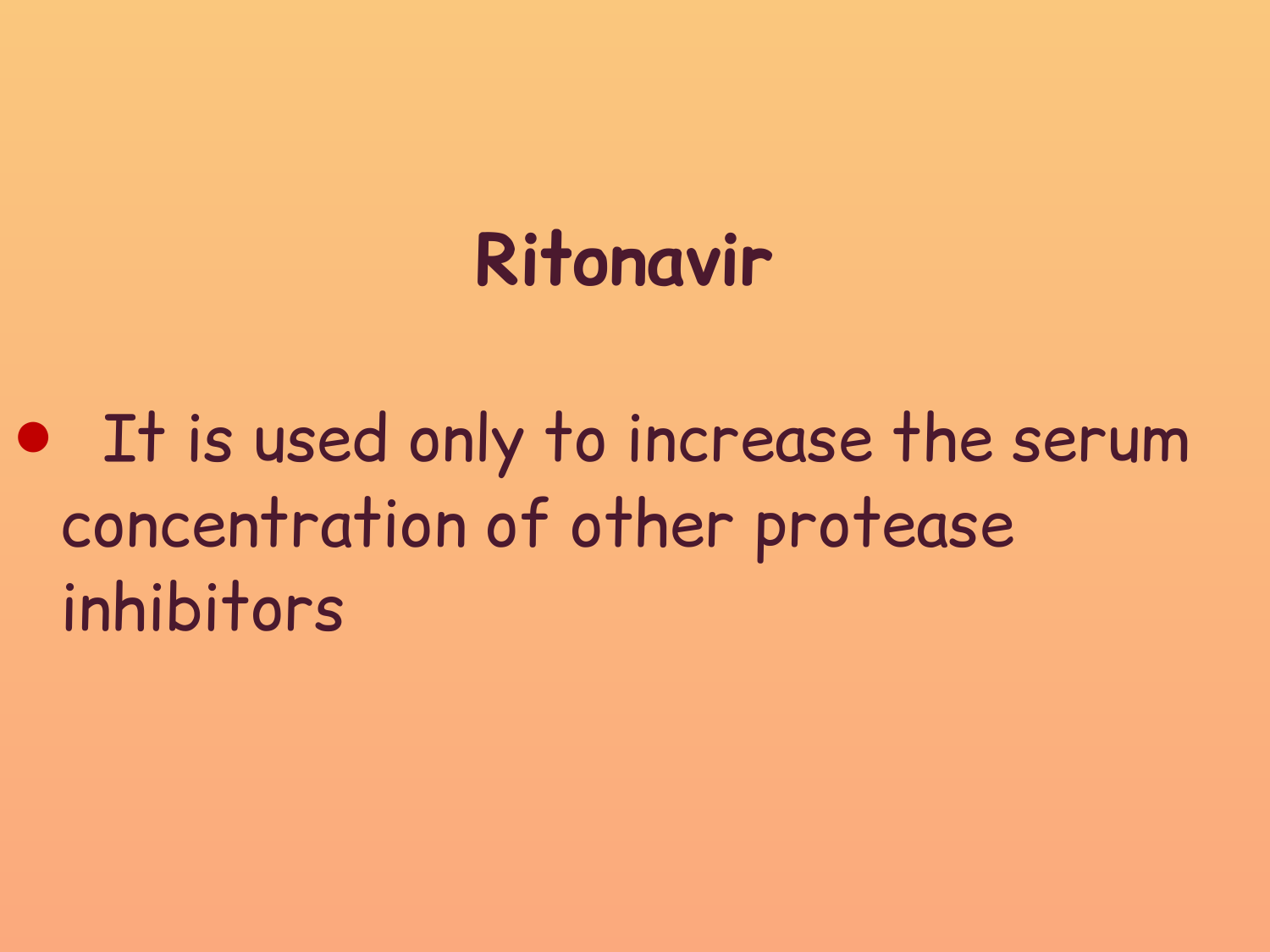

Ritonavir

  It is used only to increase the serum concentration of other protease inhibitors

#